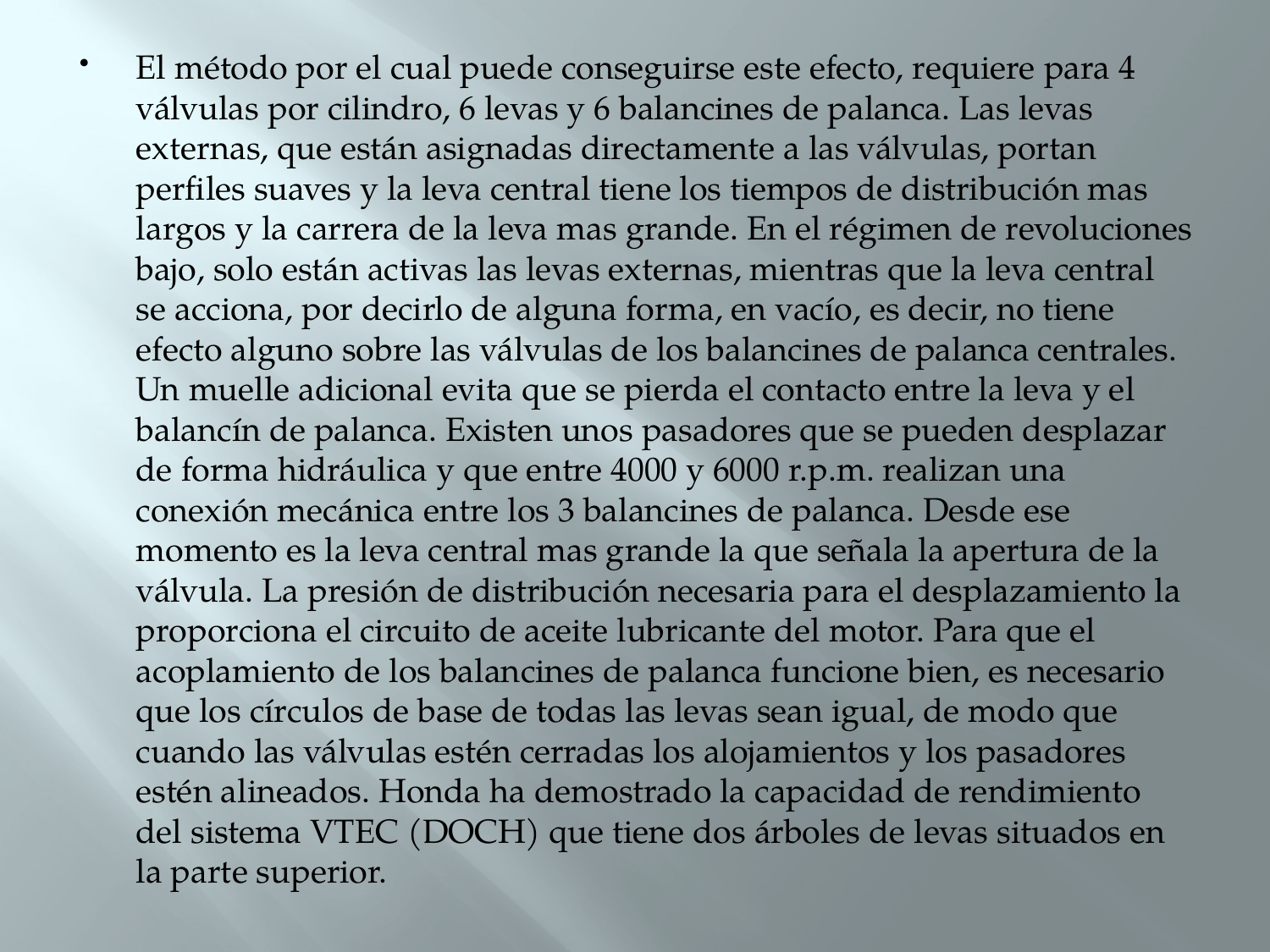

El método por el cual puede conseguirse este efecto, requiere para 4 válvulas por cilindro, 6 levas y 6 balancines de palanca. Las levas externas, que están asignadas directamente a las válvulas, portan perfiles suaves y la leva central tiene los tiempos de distribución mas largos y la carrera de la leva mas grande. En el régimen de revoluciones bajo, solo están activas las levas externas, mientras que la leva central se acciona, por decirlo de alguna forma, en vacío, es decir, no tiene efecto alguno sobre las válvulas de los balancines de palanca centrales. Un muelle adicional evita que se pierda el contacto entre la leva y el balancín de palanca. Existen unos pasadores que se pueden desplazar de forma hidráulica y que entre 4000 y 6000 r.p.m. realizan una conexión mecánica entre los 3 balancines de palanca. Desde ese momento es la leva central mas grande la que señala la apertura de la válvula. La presión de distribución necesaria para el desplazamiento la proporciona el circuito de aceite lubricante del motor. Para que el acoplamiento de los balancines de palanca funcione bien, es necesario que los círculos de base de todas las levas sean igual, de modo que cuando las válvulas estén cerradas los alojamientos y los pasadores estén alineados. Honda ha demostrado la capacidad de rendimiento del sistema VTEC (DOCH) que tiene dos árboles de levas situados en la parte superior.